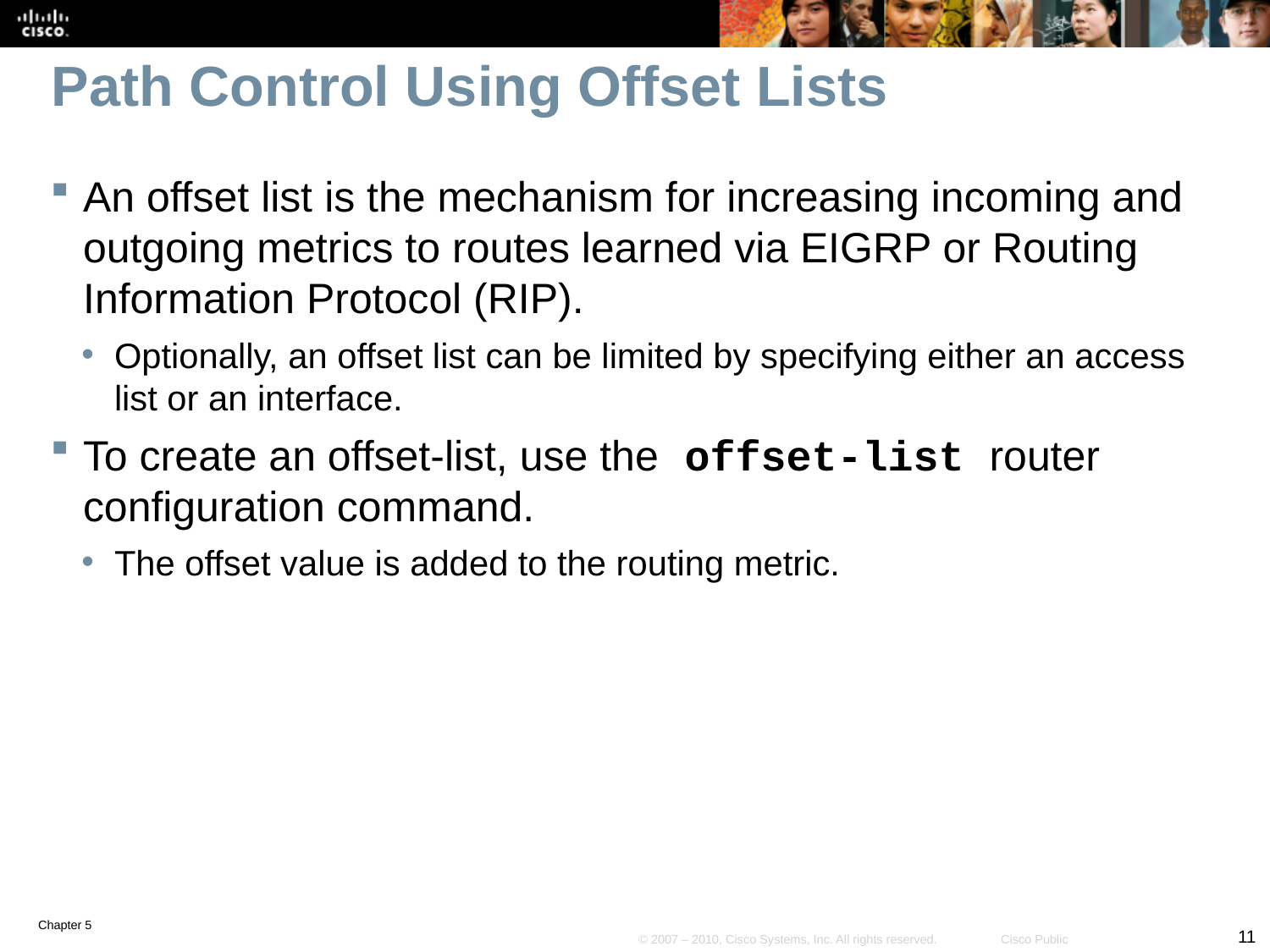

# Path Control Using Offset Lists
An offset list is the mechanism for increasing incoming and outgoing metrics to routes learned via EIGRP or Routing Information Protocol (RIP).
Optionally, an offset list can be limited by specifying either an access list or an interface.
To create an offset-list, use the offset-list router configuration command.
The offset value is added to the routing metric.